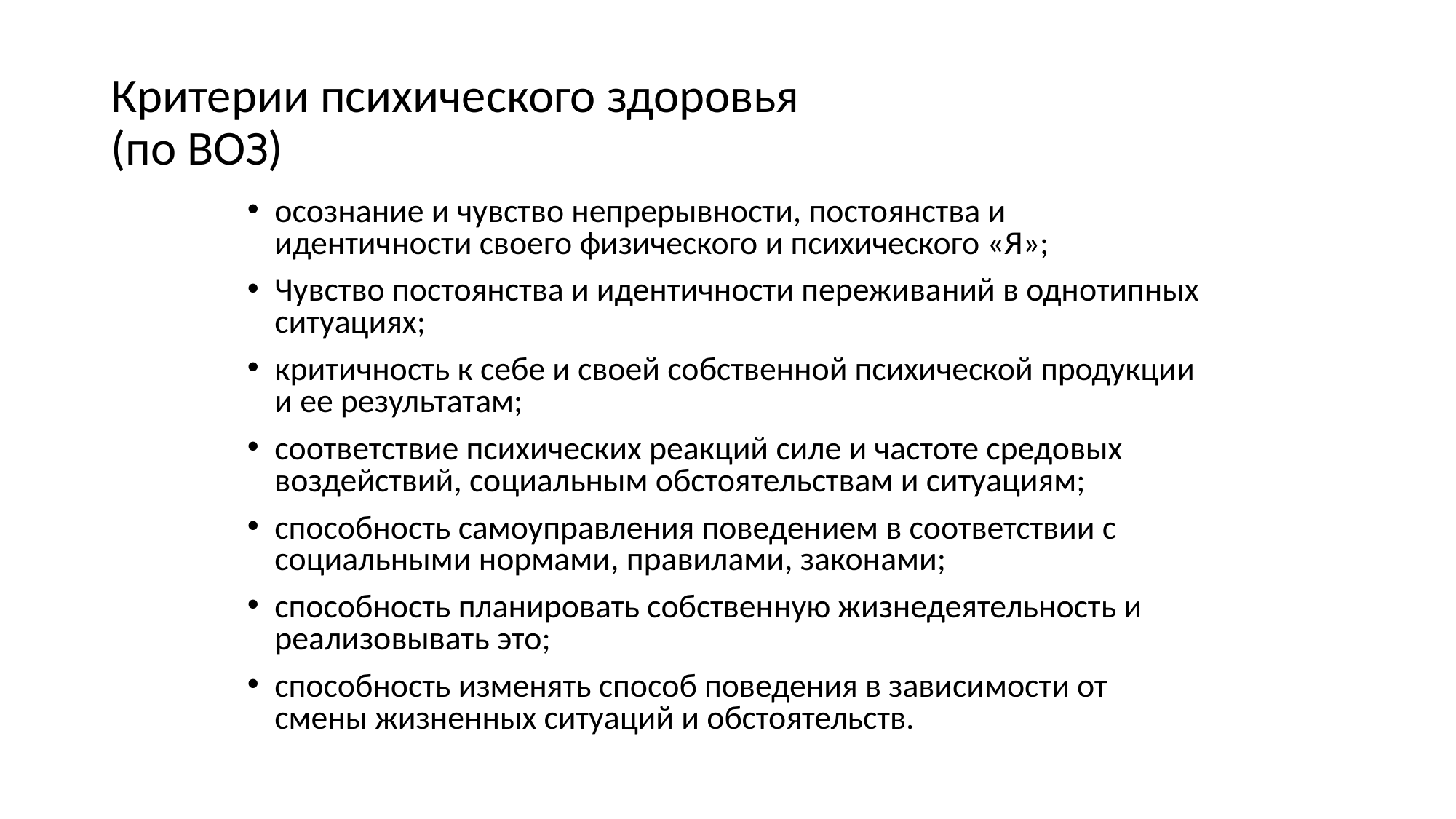

# Критерии психического здоровья (по ВОЗ)
осознание и чувство непрерывности, постоянства и идентичности своего физического и психического «Я»;
Чувство постоянства и идентичности переживаний в однотипных ситуациях;
критичность к себе и своей собственной психической продукции и ее результатам;
соответствие психических реакций силе и частоте средовых воздействий, социальным обстоятельствам и ситуациям;
способность самоуправления поведением в соответствии с социальными нормами, правилами, законами;
способность планировать собственную жизнедеятельность и реализовывать это;
способность изменять способ поведения в зависимости от смены жизненных ситуаций и обстоятельств.